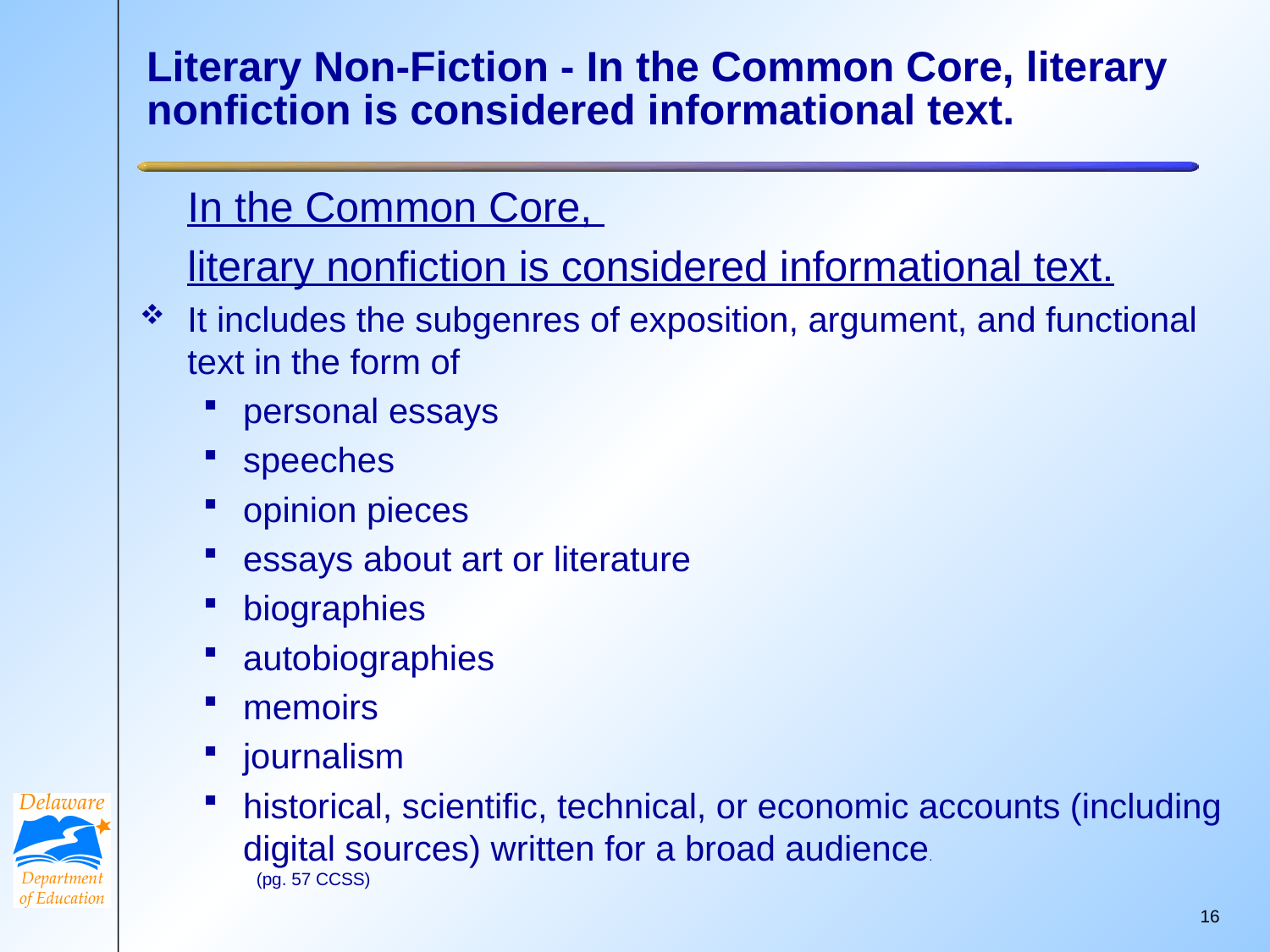

# Literary Non-Fiction - In the Common Core, literary nonfiction is considered informational text.
	In the Common Core,
	literary nonfiction is considered informational text.
It includes the subgenres of exposition, argument, and functional text in the form of
personal essays
speeches
opinion pieces
essays about art or literature
biographies
autobiographies
memoirs
journalism
historical, scientific, technical, or economic accounts (including digital sources) written for a broad audience.                                                                                           (pg. 57 CCSS)

16